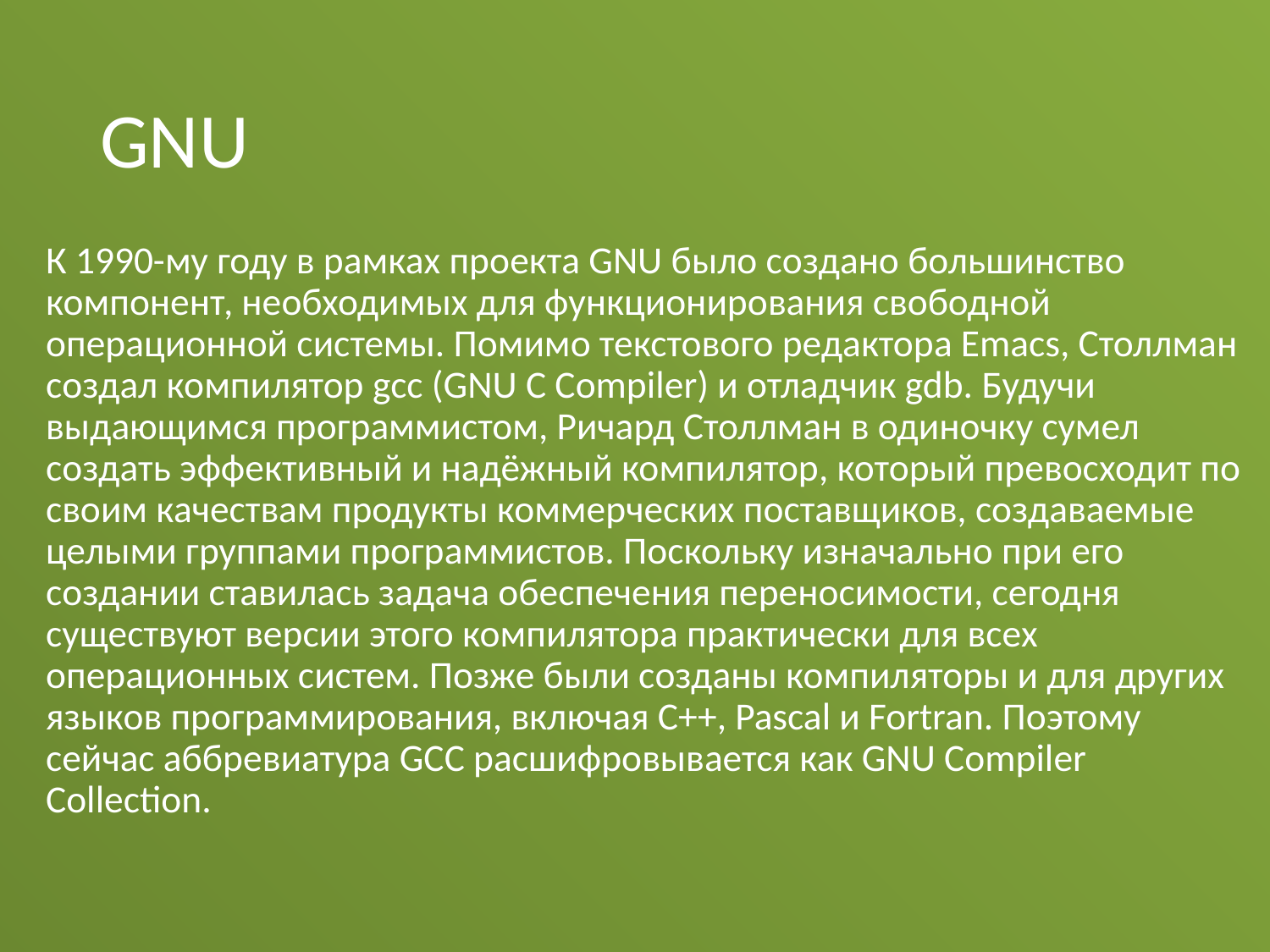

# GNU
К 1990-му году в рамках проекта GNU было создано большинство компонент, необходимых для функционирования свободной операционной системы. Помимо текстового редактора Emacs, Столлман создал компилятор gcc (GNU C Compiler) и отладчик gdb. Будучи выдающимся программистом, Ричард Столлман в одиночку сумел создать эффективный и надёжный компилятор, который превосходит по своим качествам продукты коммерческих поставщиков, создаваемые целыми группами программистов. Поскольку изначально при его создании ставилась задача обеспечения переносимости, сегодня существуют версии этого компилятора практически для всех операционных систем. Позже были созданы компиляторы и для других языков программирования, включая C++, Pascal и Fortran. Поэтому сейчас аббревиатура GCC расшифровывается как GNU Compiler Collection.